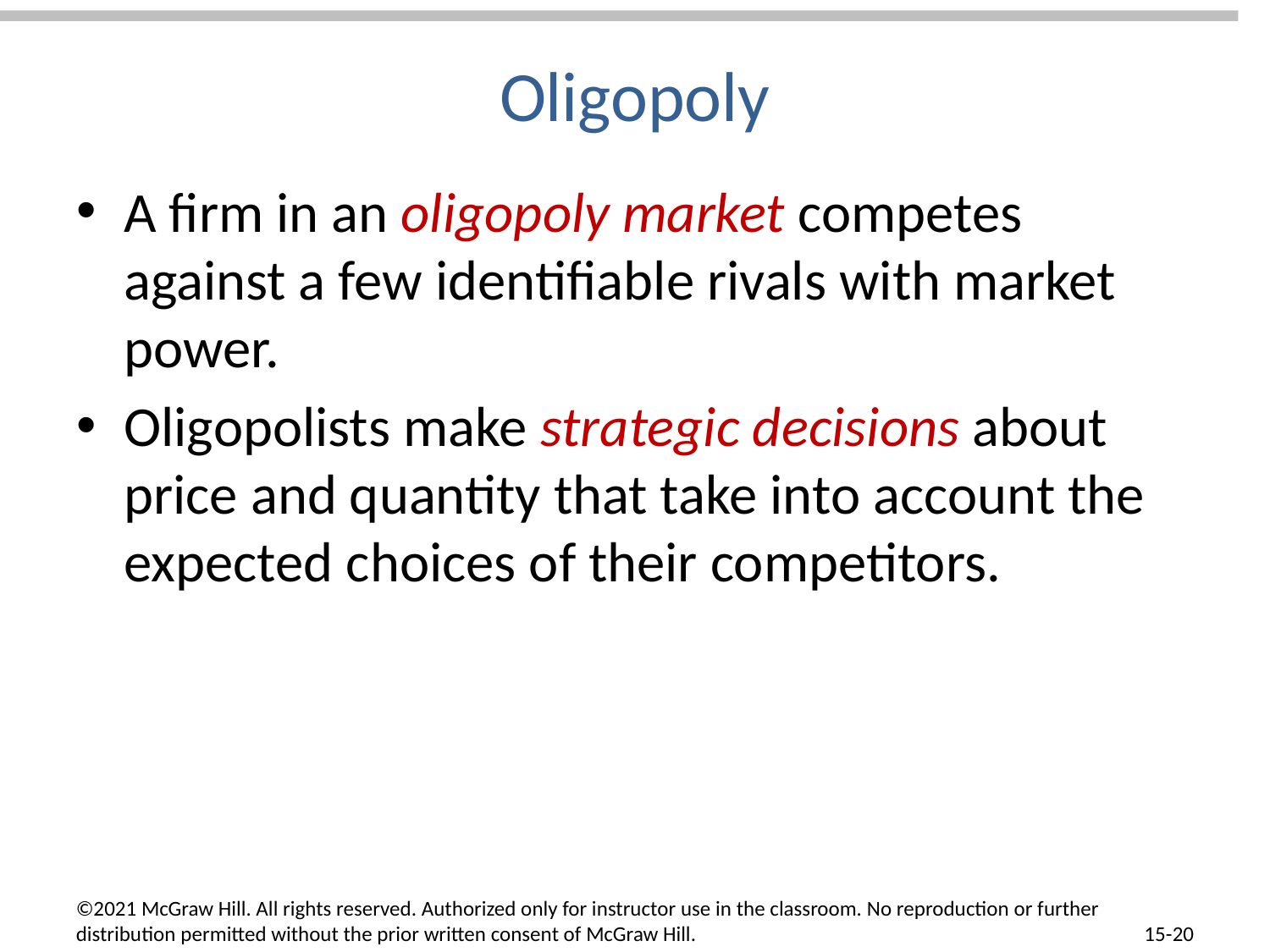

# Oligopoly
A firm in an oligopoly market competes against a few identifiable rivals with market power.
Oligopolists make strategic decisions about price and quantity that take into account the expected choices of their competitors.